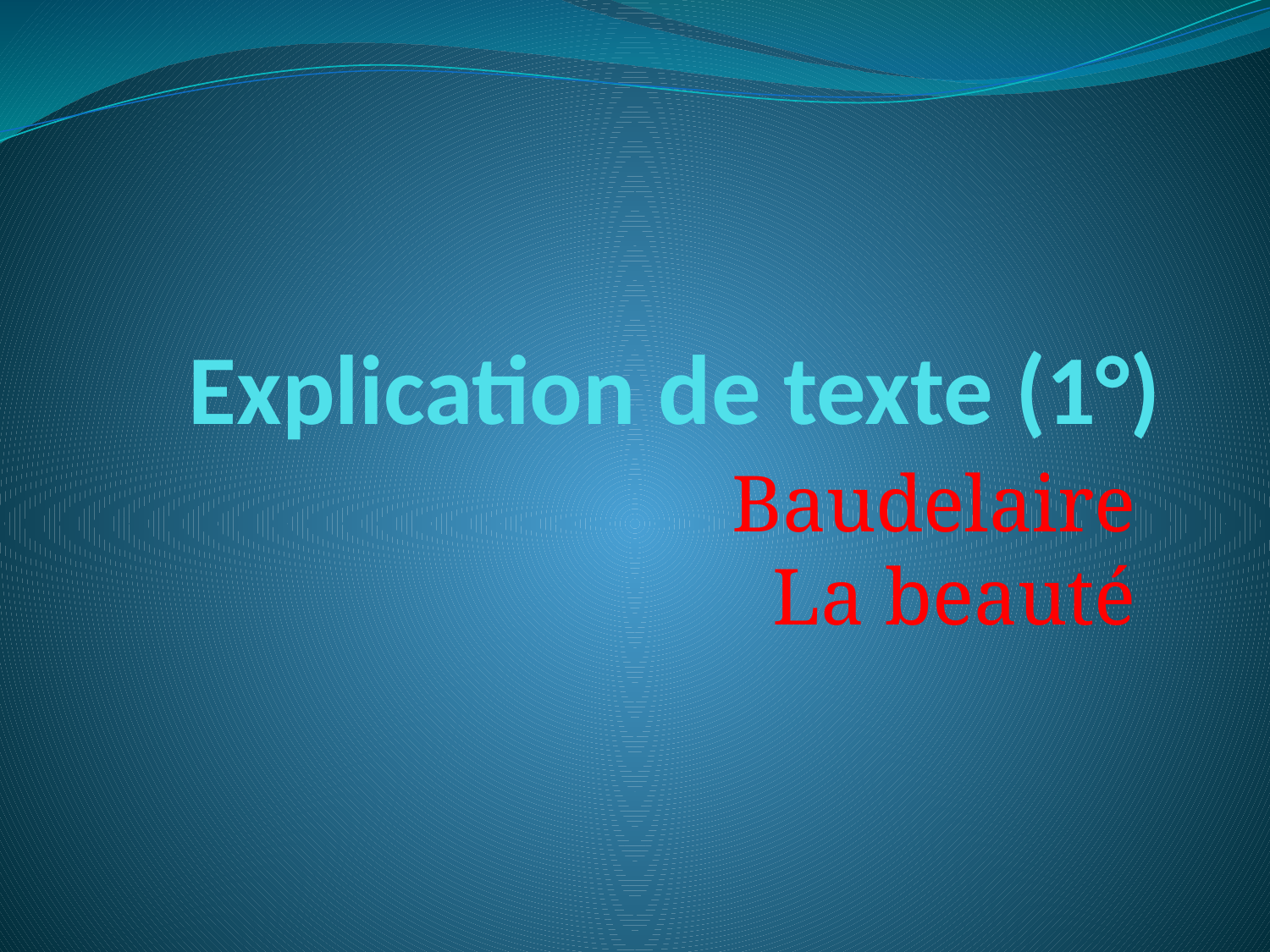

# Explication de texte (1°)
Baudelaire
La beauté